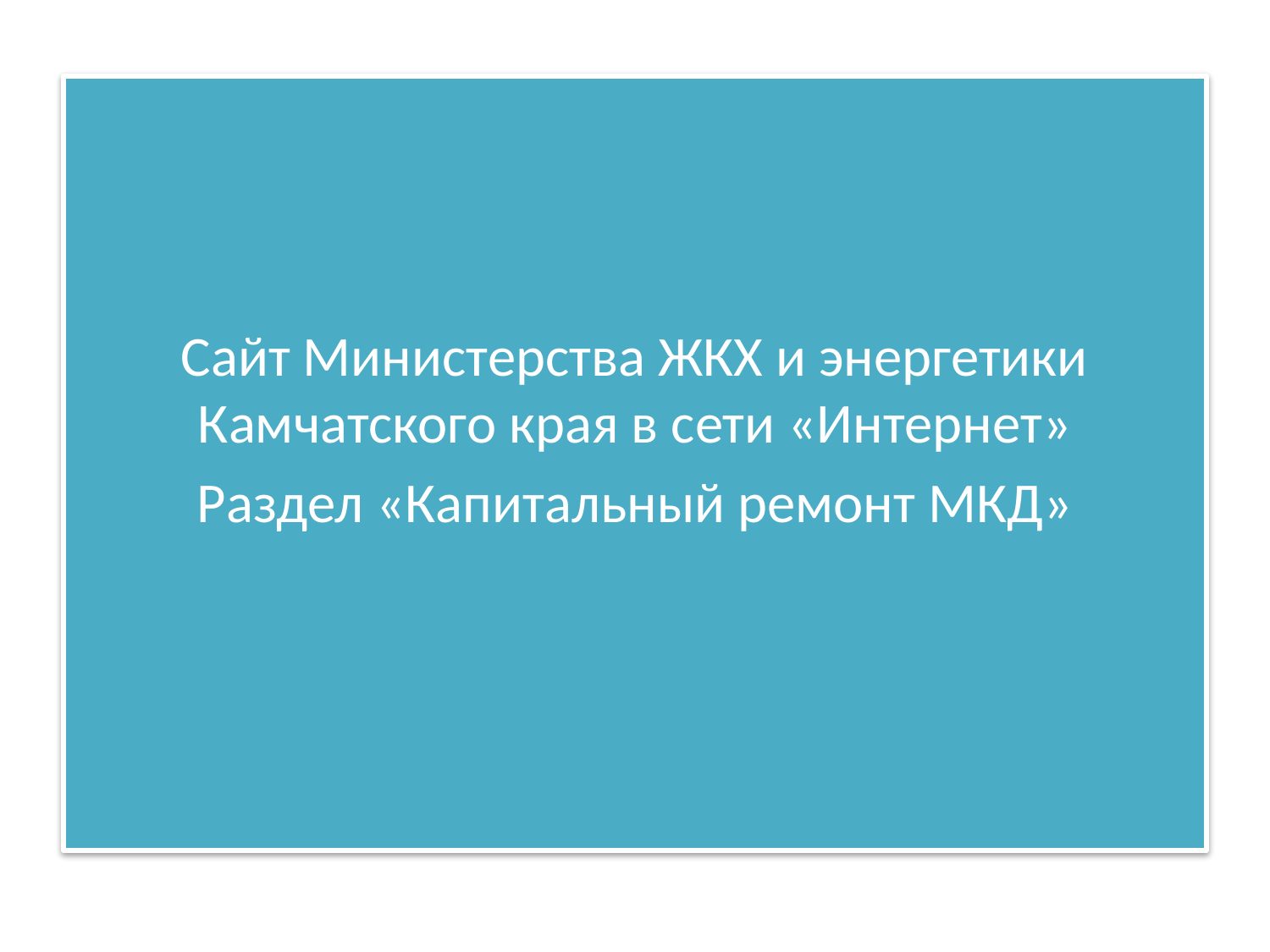

Сайт Министерства ЖКХ и энергетики Камчатского края в сети «Интернет»
Раздел «Капитальный ремонт МКД»